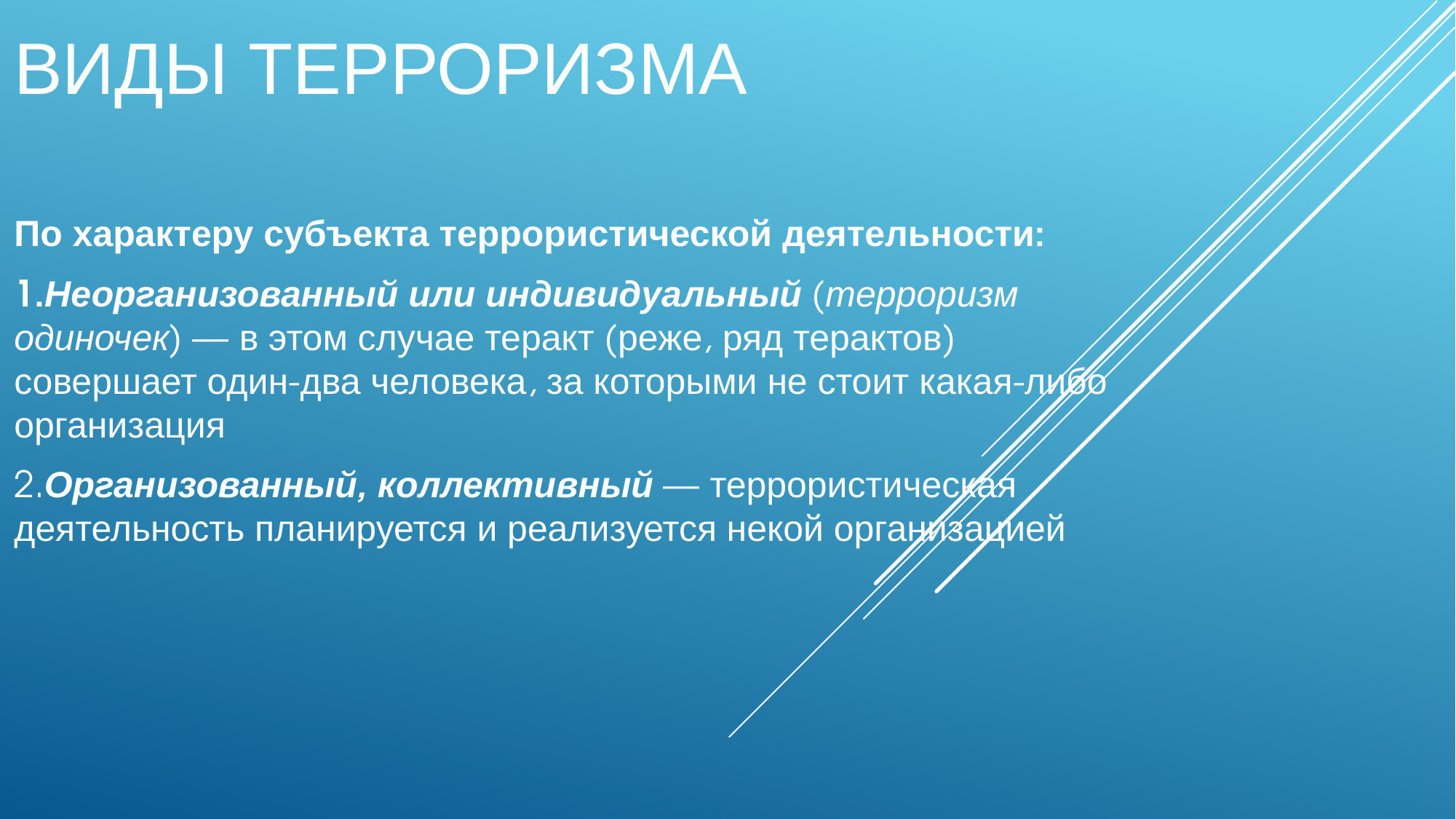

# Виды терроризма

По характеру субъекта террористической деятельности:
1.Неорганизованный или индивидуальный (терроризм одиночек) — в этом случае теракт (реже, ряд терактов) совершает один-два человека, за которыми не стоит какая-либо организация
2.Организованный, коллективный — террористическая деятельность планируется и реализуется некой организацией